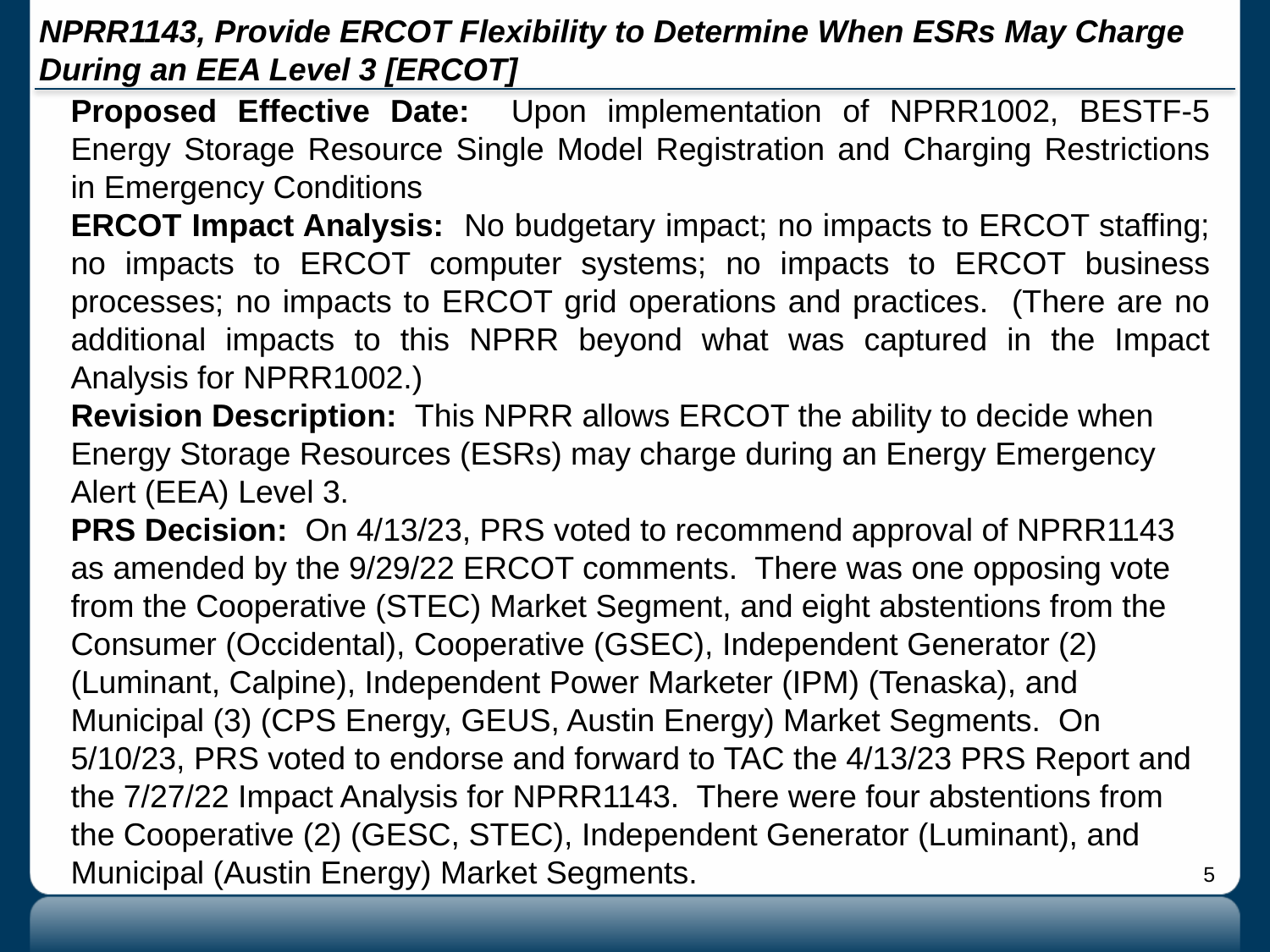

# NPRR1143, Provide ERCOT Flexibility to Determine When ESRs May Charge During an EEA Level 3 [ERCOT]
Proposed Effective Date:  Upon implementation of NPRR1002, BESTF-5 Energy Storage Resource Single Model Registration and Charging Restrictions in Emergency Conditions
ERCOT Impact Analysis:  No budgetary impact; no impacts to ERCOT staffing; no impacts to ERCOT computer systems; no impacts to ERCOT business processes; no impacts to ERCOT grid operations and practices.  (There are no additional impacts to this NPRR beyond what was captured in the Impact Analysis for NPRR1002.)
Revision Description:  This NPRR allows ERCOT the ability to decide when Energy Storage Resources (ESRs) may charge during an Energy Emergency Alert (EEA) Level 3.
PRS Decision:  On 4/13/23, PRS voted to recommend approval of NPRR1143 as amended by the 9/29/22 ERCOT comments.  There was one opposing vote from the Cooperative (STEC) Market Segment, and eight abstentions from the Consumer (Occidental), Cooperative (GSEC), Independent Generator (2) (Luminant, Calpine), Independent Power Marketer (IPM) (Tenaska), and Municipal (3) (CPS Energy, GEUS, Austin Energy) Market Segments.  On 5/10/23, PRS voted to endorse and forward to TAC the 4/13/23 PRS Report and the 7/27/22 Impact Analysis for NPRR1143.  There were four abstentions from the Cooperative (2) (GESC, STEC), Independent Generator (Luminant), and Municipal (Austin Energy) Market Segments.